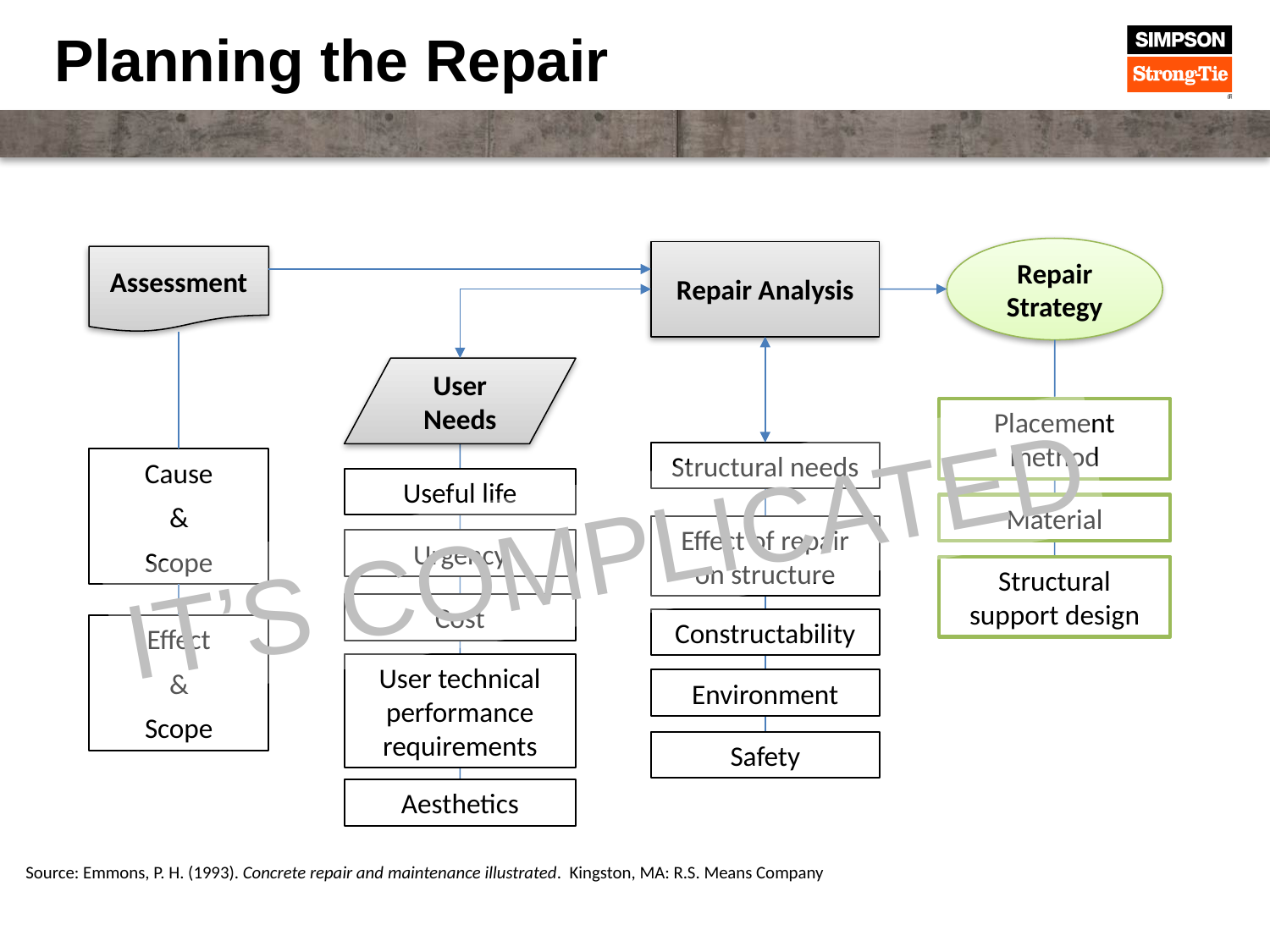

# Planning the Repair
Repair Strategy
Repair Analysis
Assessment
User Needs
Placement method
Structural needs
Cause
&
Scope
Useful life
IT’S COMPLICATED
Material
Effect of repair on structure
Urgency
Structural support design
Cost
Constructability
Effect
&
Scope
User technical performance requirements
Environment
Safety
Aesthetics
Source: Emmons, P. H. (1993). Concrete repair and maintenance illustrated.  Kingston, MA: R.S. Means Company